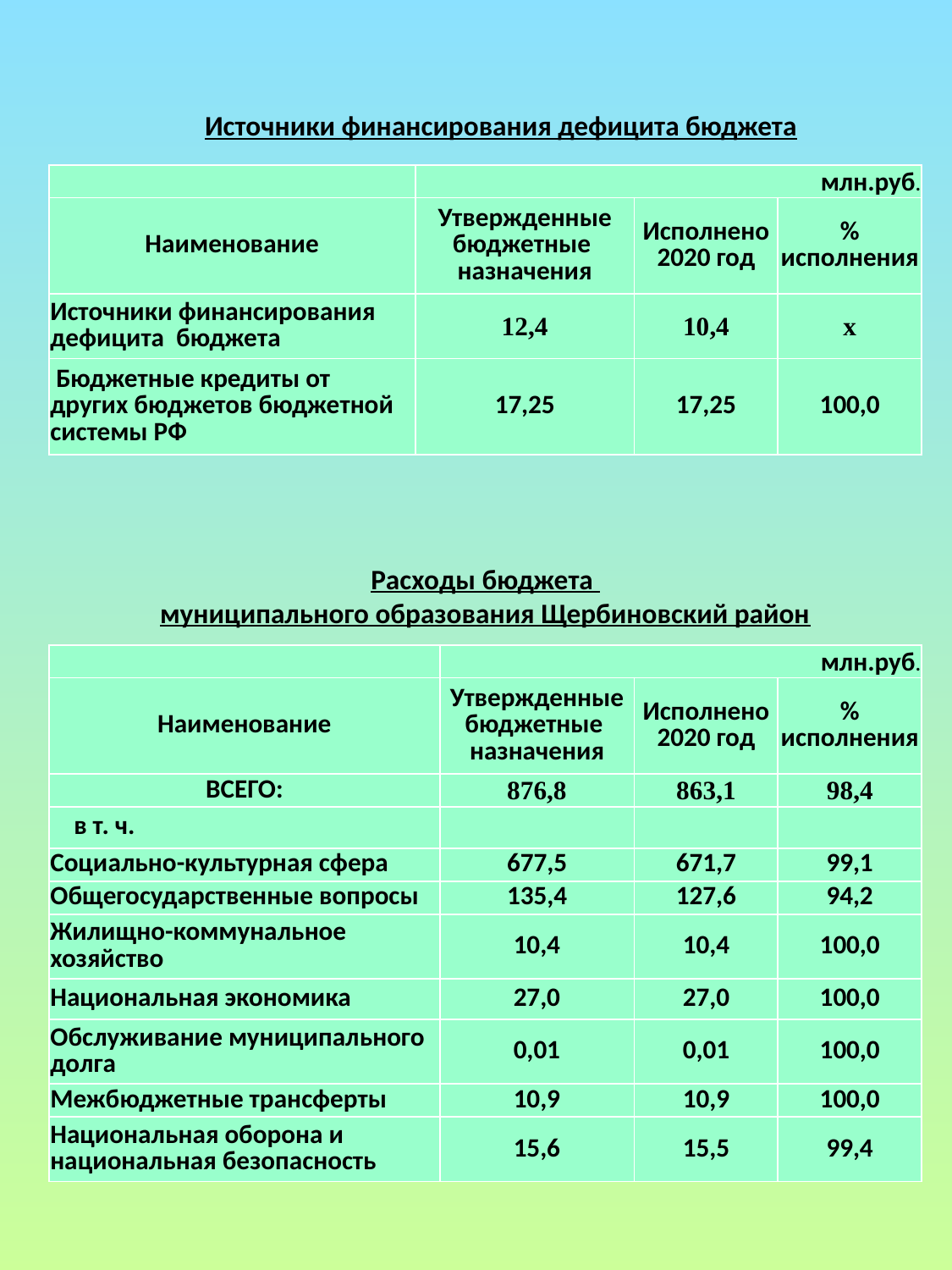

Источники финансирования дефицита бюджета
|  | млн.руб. |  |  |
| --- | --- | --- | --- |
| Наименование | Утвержденные бюджетные назначения | Исполнено 2020 год | % исполнения |
| Источники финансирования дефицита бюджета | 12,4 | 10,4 | х |
| Бюджетные кредиты от других бюджетов бюджетной системы РФ | 17,25 | 17,25 | 100,0 |
Расходы бюджета
муниципального образования Щербиновский район
|  | млн.руб. |  |  |
| --- | --- | --- | --- |
| Наименование | Утвержденные бюджетные назначения | Исполнено 2020 год | % исполнения |
| ВСЕГО: | 876,8 | 863,1 | 98,4 |
| в т. ч. |  |  |  |
| Социально-культурная сфера | 677,5 | 671,7 | 99,1 |
| Общегосударственные вопросы | 135,4 | 127,6 | 94,2 |
| Жилищно-коммунальное хозяйство | 10,4 | 10,4 | 100,0 |
| Национальная экономика | 27,0 | 27,0 | 100,0 |
| Обслуживание муниципального долга | 0,01 | 0,01 | 100,0 |
| Межбюджетные трансферты | 10,9 | 10,9 | 100,0 |
| Национальная оборона и национальная безопасность | 15,6 | 15,5 | 99,4 |